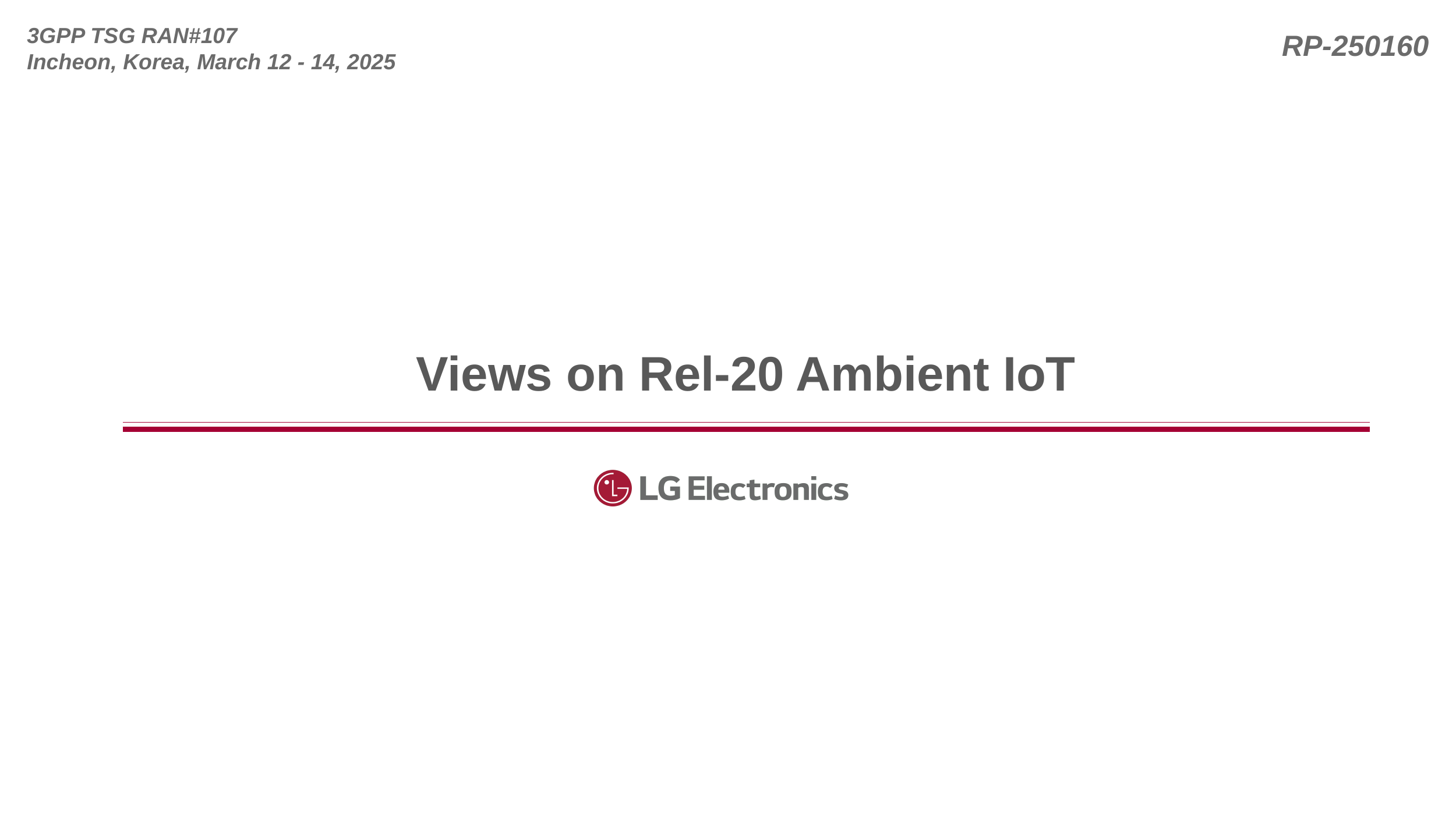

3GPP TSG RAN#107
Incheon, Korea, March 12 - 14, 2025
RP-250160
# Views on Rel-20 Ambient IoT